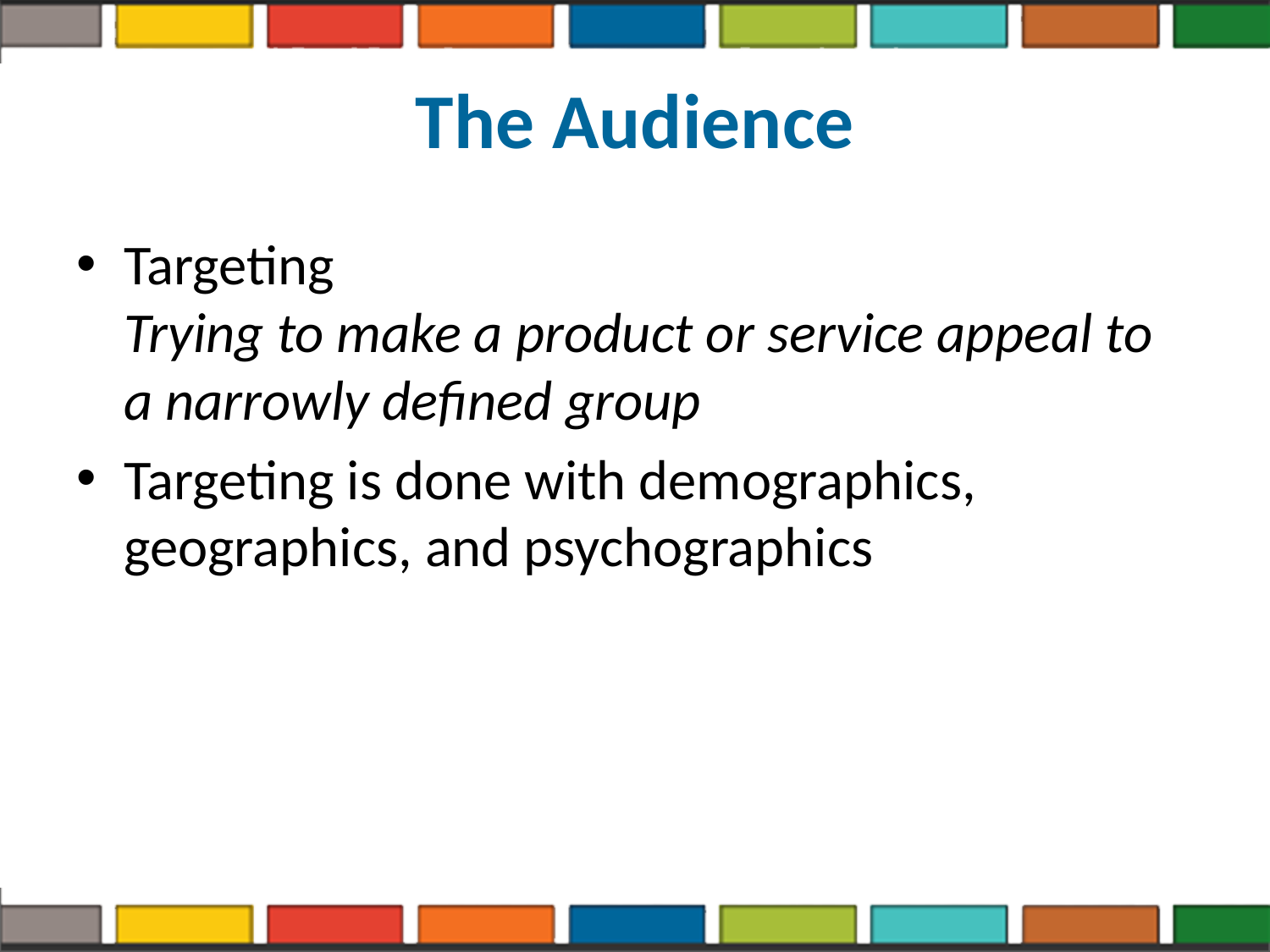

# The Audience
Targeting
Trying to make a product or service appeal to a narrowly defined group
Targeting is done with demographics, geographics, and psychographics